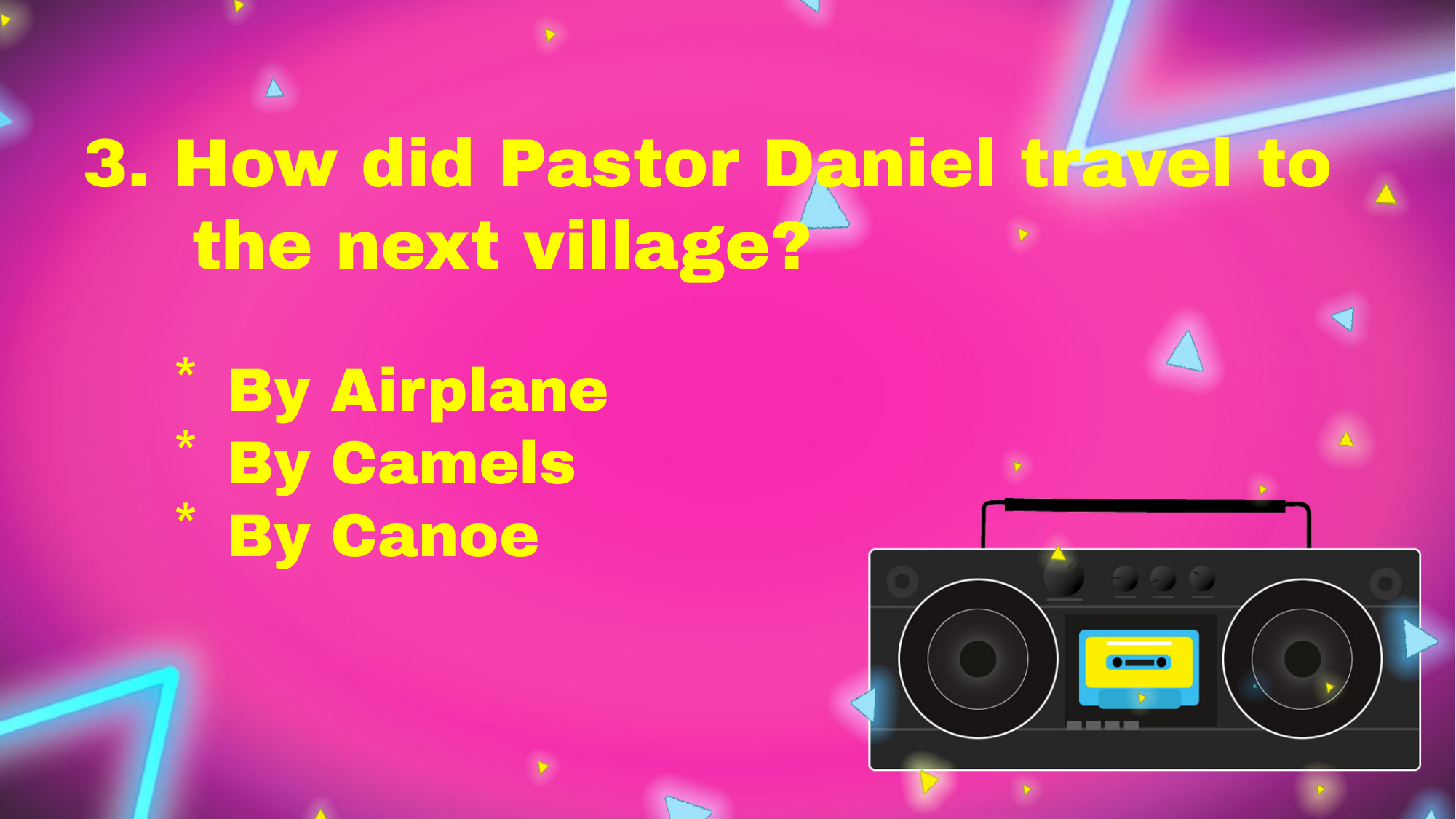

3. How did Pastor Daniel travel to
	the next village?

By Airplane
By Camels
By Canoe